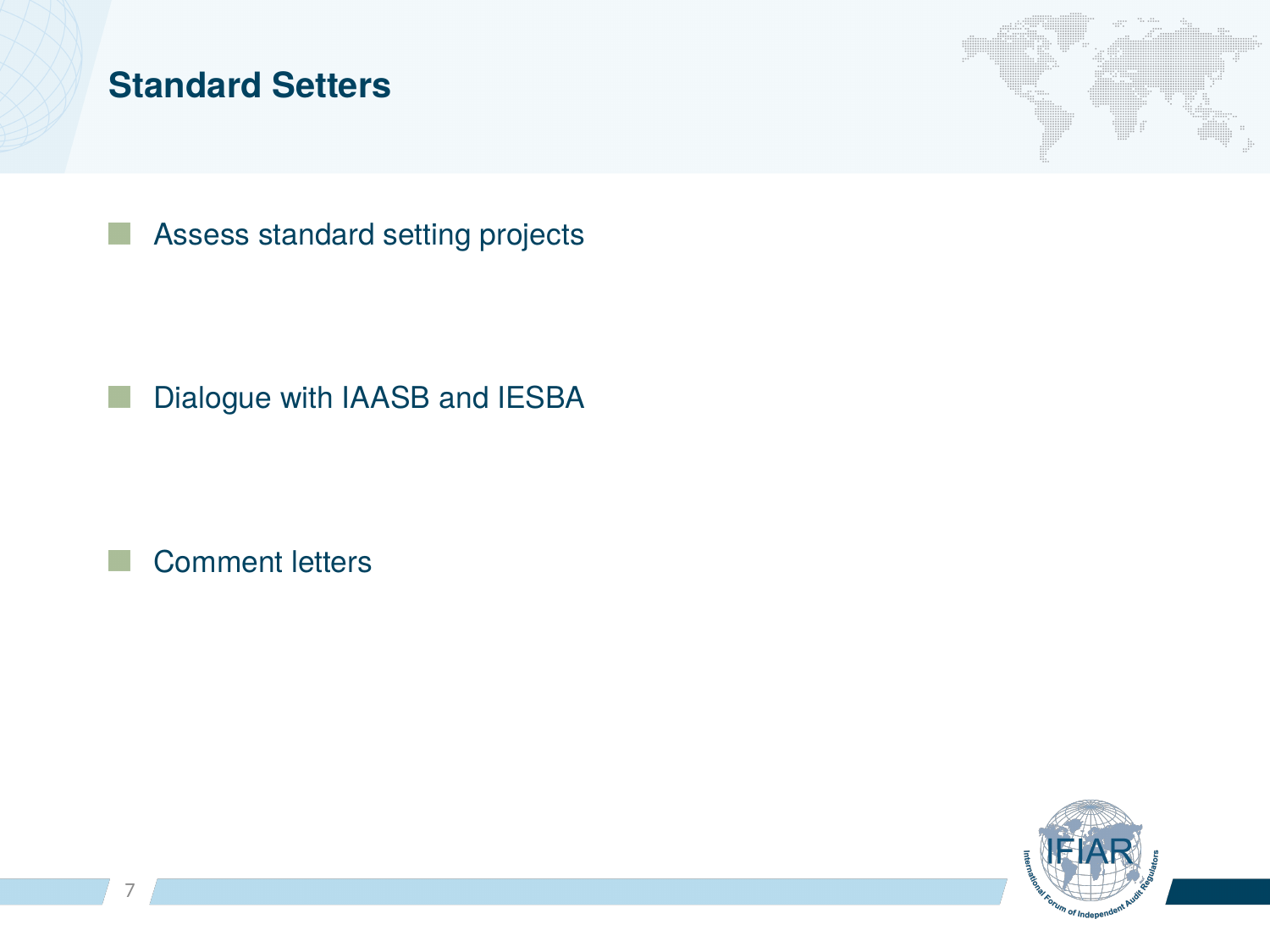

# Standard Setters
Assess standard setting projects

Dialogue with IAASB and IESBA

Comment letters